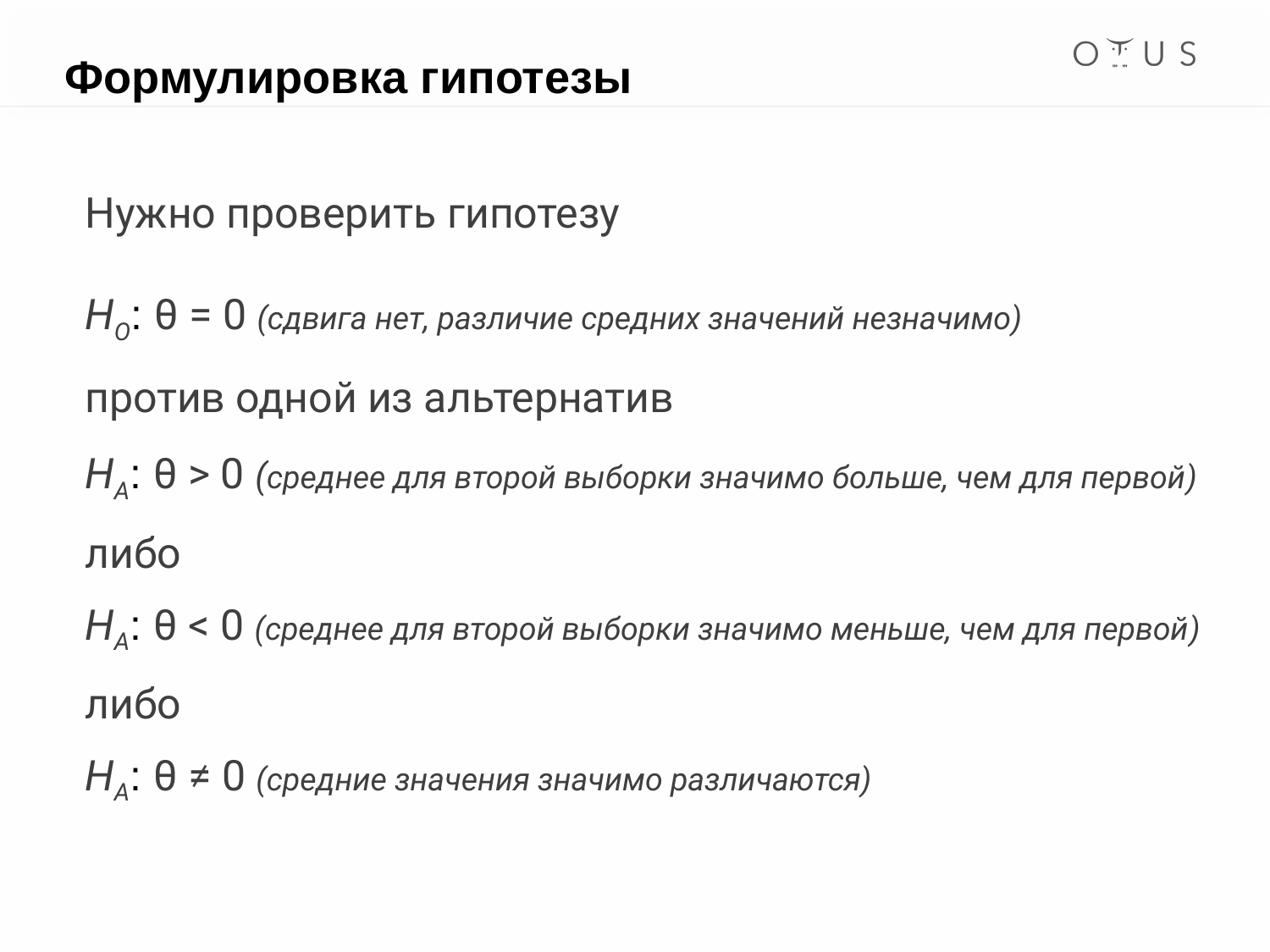

Формулировка гипотезы
Нужно проверить гипотезу

HO: θ = 0 (сдвига нет, различие средних значений незначимо)

против одной из альтернатив

HA: θ > 0 (среднее для второй выборки значимо больше, чем для первой)

либо

HA: θ < 0 (среднее для второй выборки значимо меньше, чем для первой)

либо

HA: θ ≠ 0 (средние значения значимо различаются)